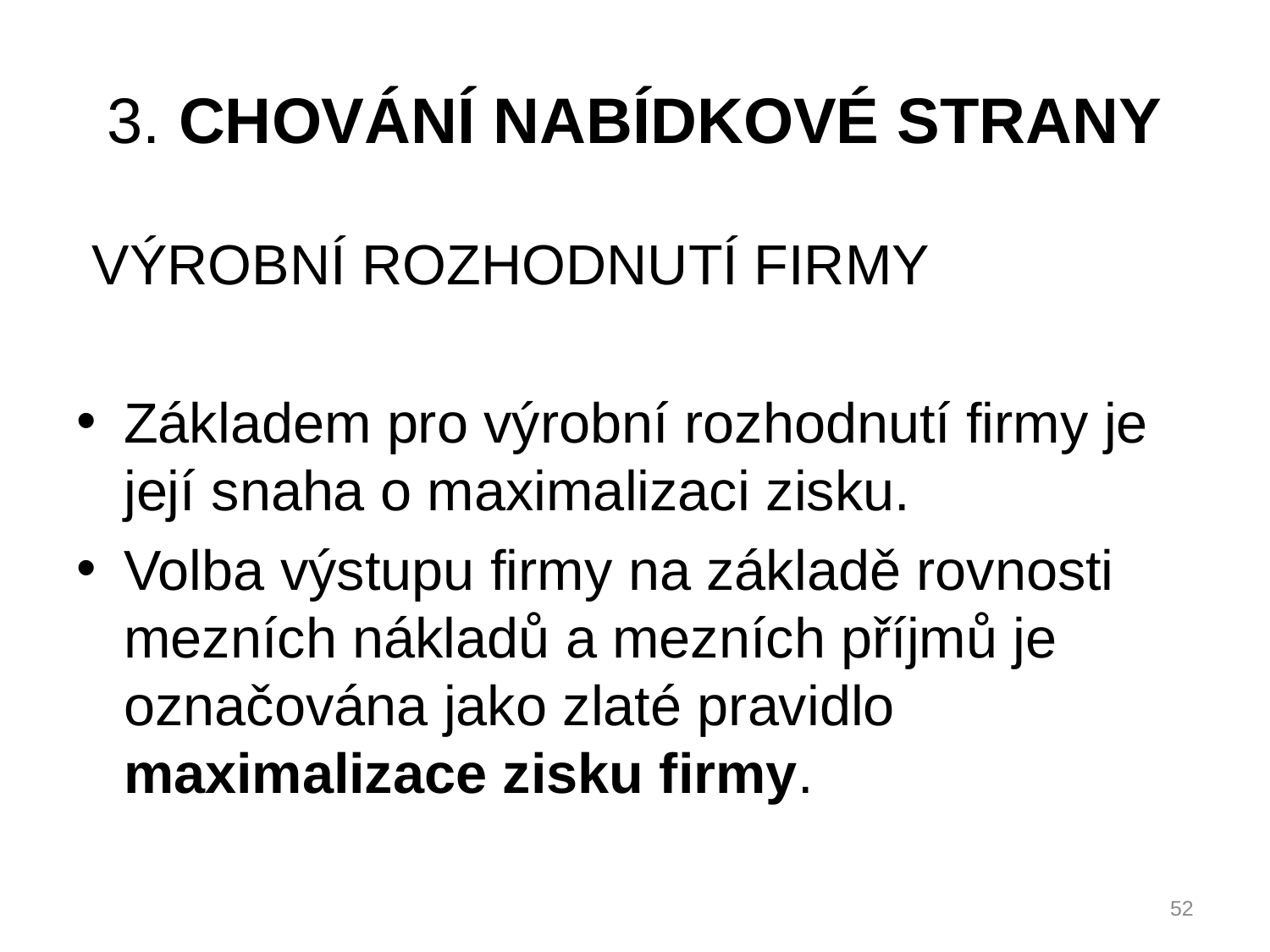

# 3. chování NABÍDKOVÉ strany
VÝROBNÍ ROZHODNUTÍ FIRMY

Základem pro výrobní rozhodnutí firmy je její snaha o maximalizaci zisku.
Volba výstupu firmy na základě rovnosti mezních nákladů a mezních příjmů je označována jako zlaté pravidlo maximalizace zisku firmy.
52